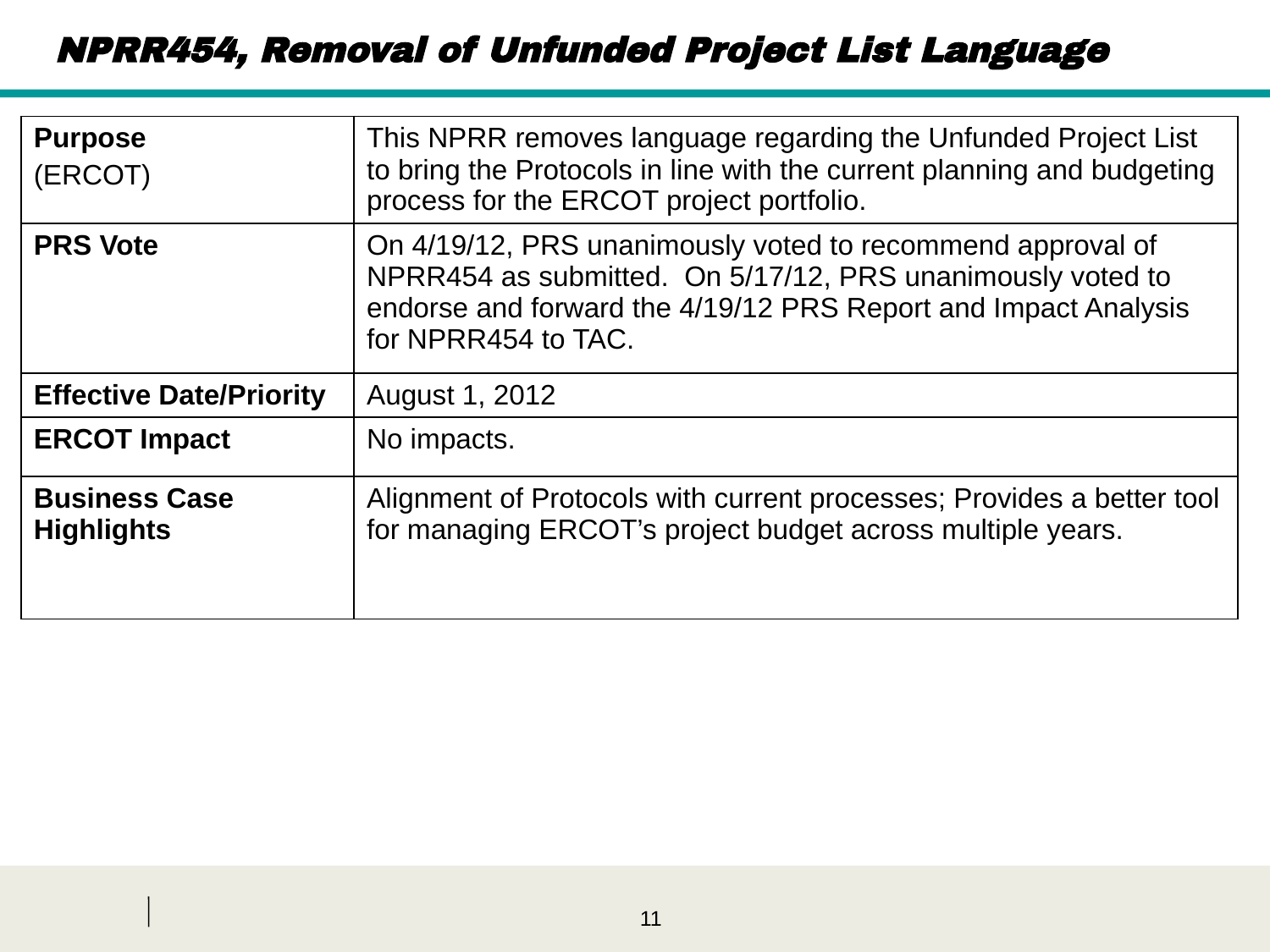

NPRR454, Removal of Unfunded Project List Language
| Purpose (ERCOT) | This NPRR removes language regarding the Unfunded Project List to bring the Protocols in line with the current planning and budgeting process for the ERCOT project portfolio. |
| --- | --- |
| PRS Vote | On 4/19/12, PRS unanimously voted to recommend approval of NPRR454 as submitted. On 5/17/12, PRS unanimously voted to endorse and forward the 4/19/12 PRS Report and Impact Analysis for NPRR454 to TAC. |
| Effective Date/Priority | August 1, 2012 |
| ERCOT Impact | No impacts. |
| Business Case Highlights | Alignment of Protocols with current processes; Provides a better tool for managing ERCOT’s project budget across multiple years. |